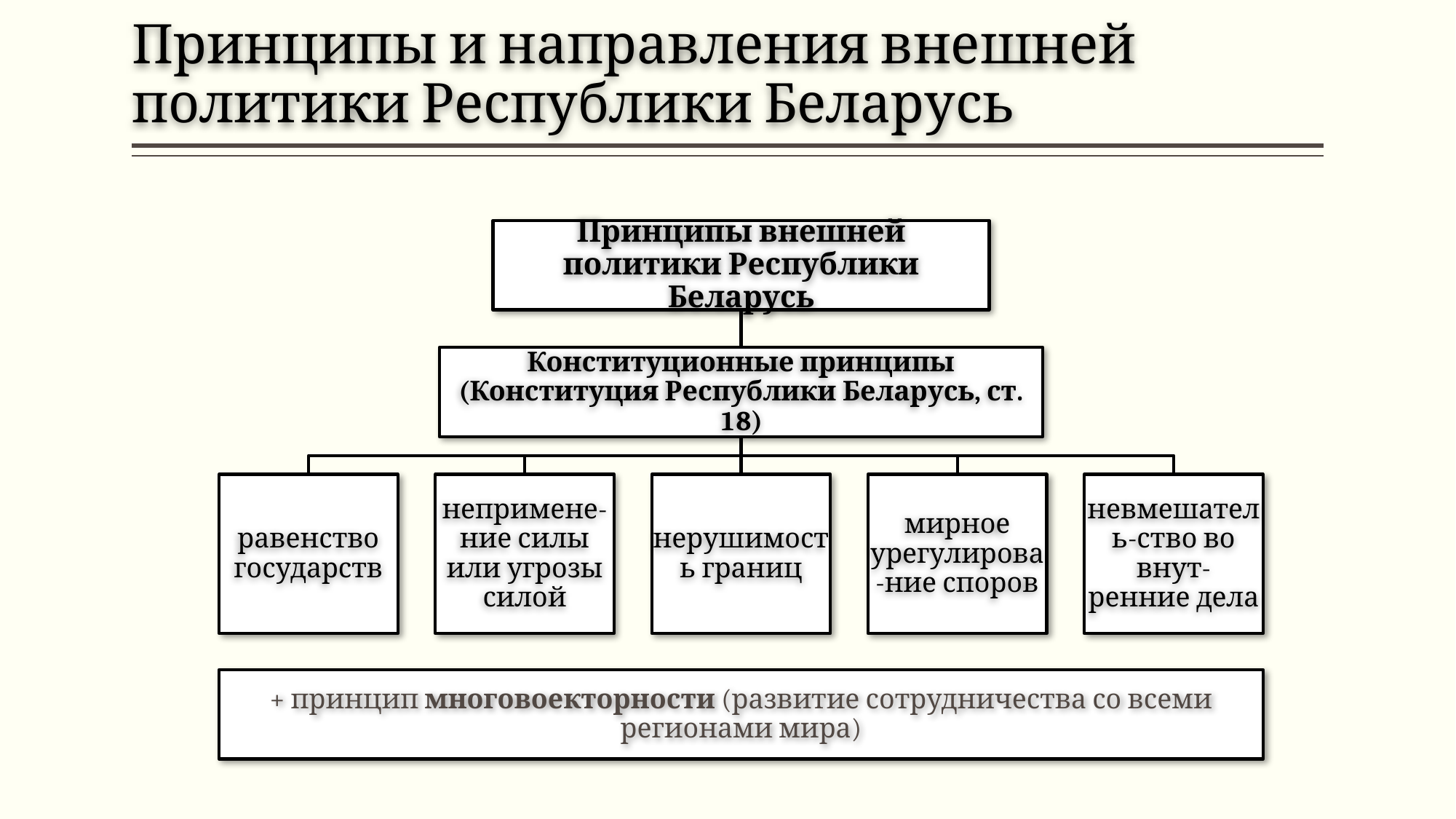

# Принципы и направления внешней политики Республики Беларусь

Принципы внешней политики Республики Беларусь

Конституционные принципы (Конституция Республики Беларусь, ст. 18)

равенство государств

непримене- ние силы или угрозы силой

нерушимость границ

мирное урегулирова-ние споров

невмешатель-ство во внут- ренние дела

+ принцип многовоекторности (развитие сотрудничества со всеми регионами мира)